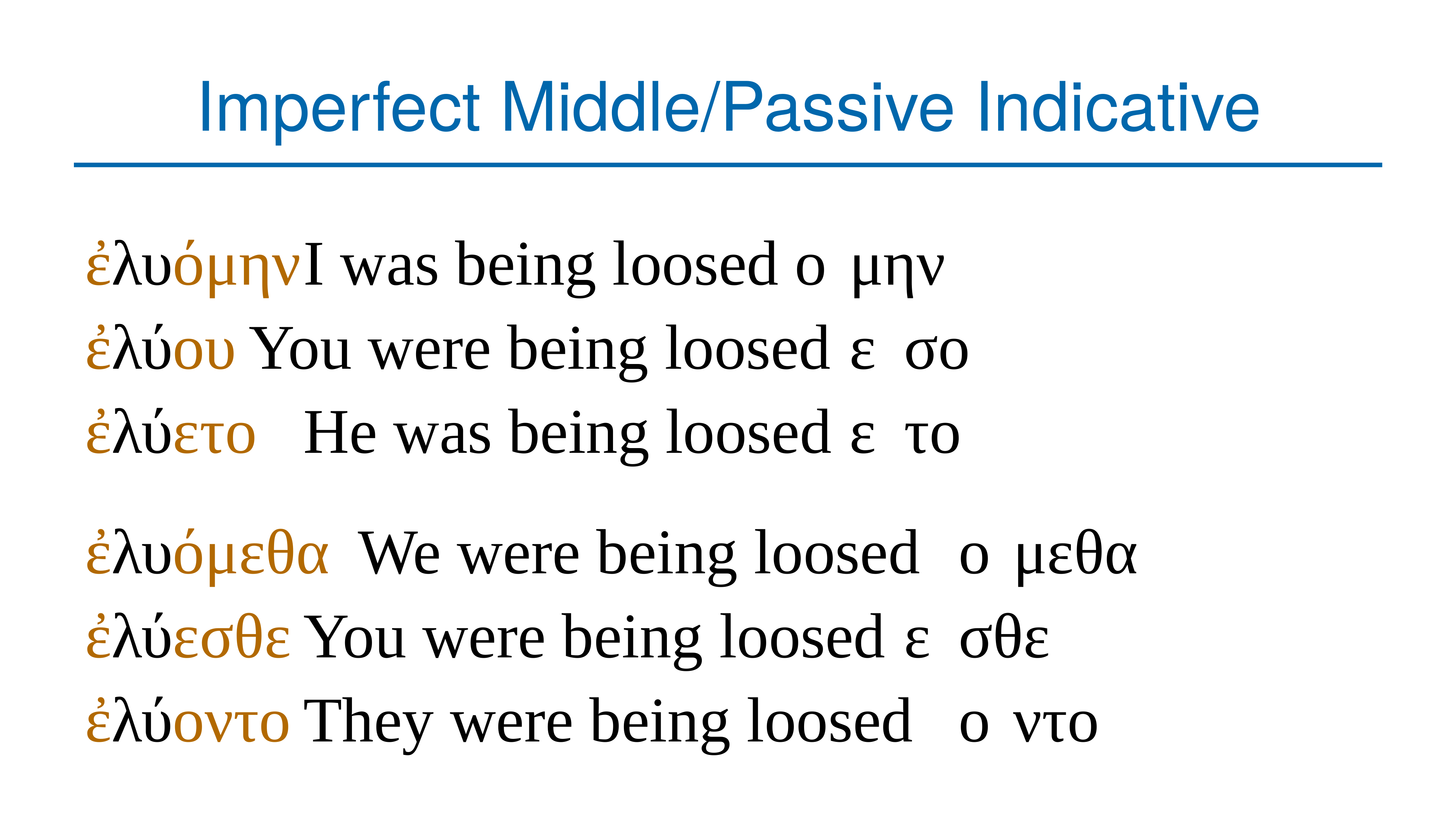

# Imperfect Middle/Passive Indicative
ἐλυόμην	I was being loosed	ο	μην
ἐλύου	You were being loosed	ε	σο
ἐλύετο	He was being loosed	ε	το
ἐλυόμεθα	We were being loosed	ο	μεθα
ἐλύεσθε	You were being loosed	ε	σθε
ἐλύοντο	They were being loosed	ο	ντο